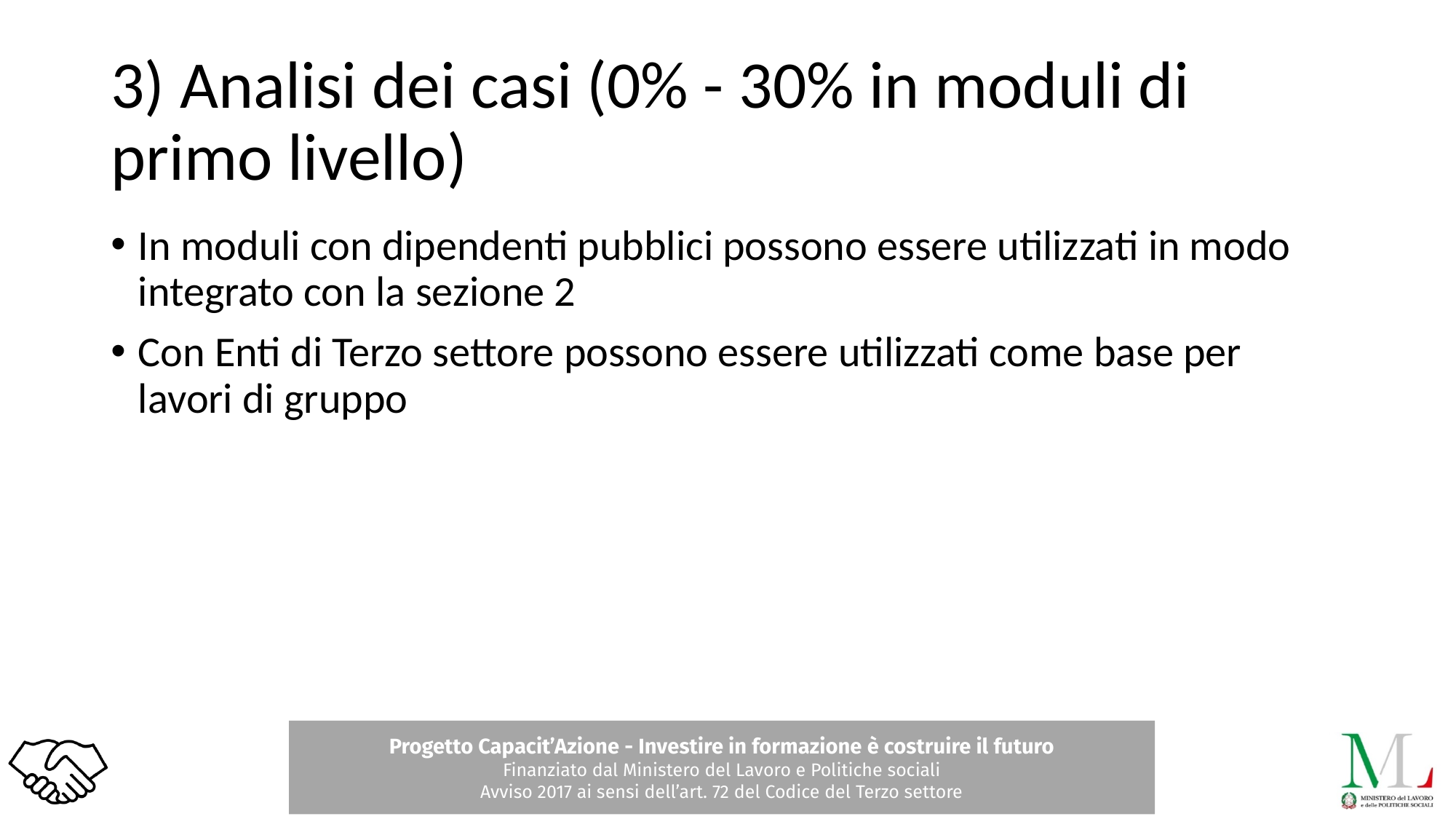

# 3) Analisi dei casi (0% - 30% in moduli di primo livello)
In moduli con dipendenti pubblici possono essere utilizzati in modo integrato con la sezione 2
Con Enti di Terzo settore possono essere utilizzati come base per lavori di gruppo